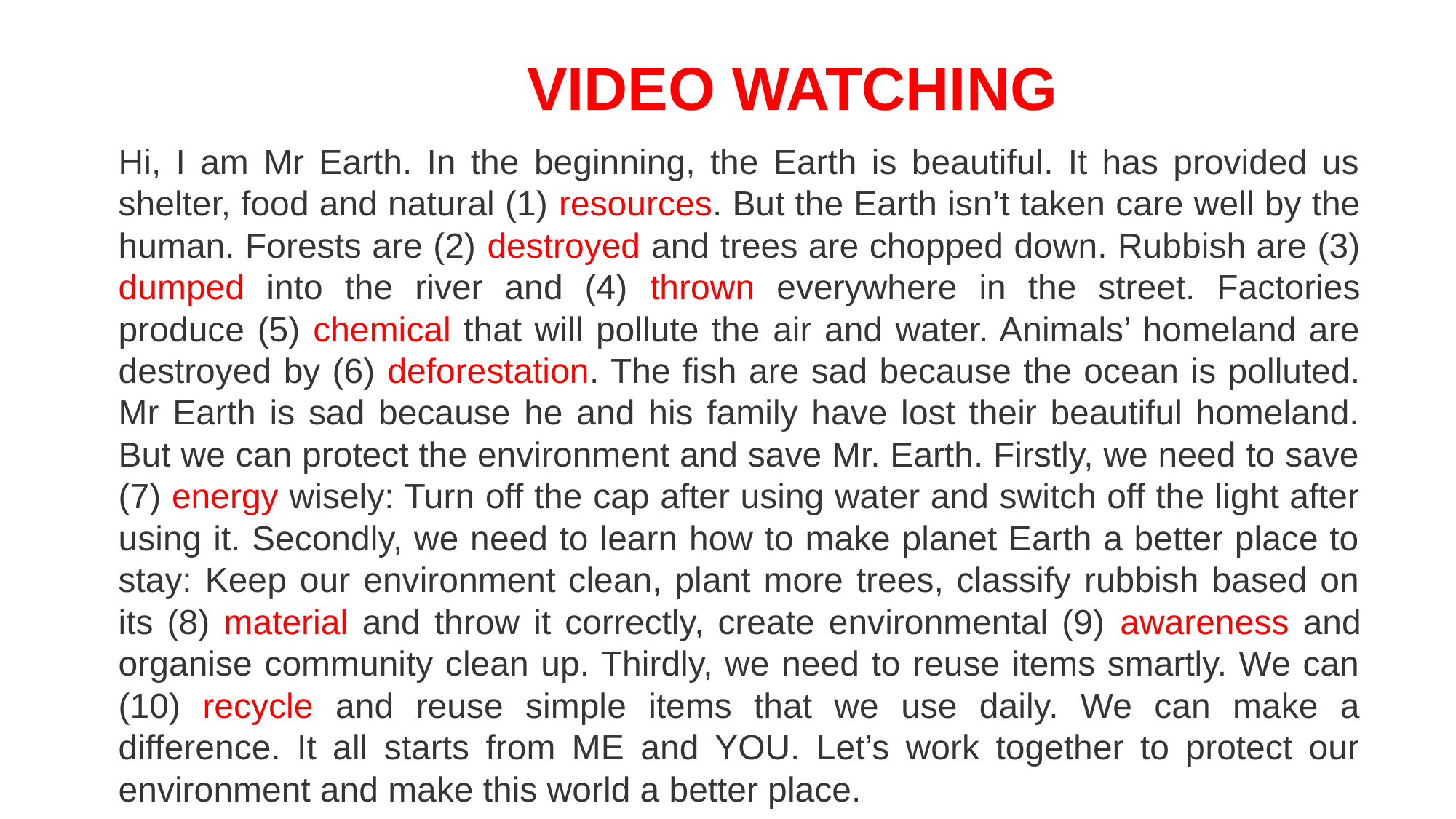

VIDEO WATCHING
Hi, I am Mr Earth. In the beginning, the Earth is beautiful. It has provided us shelter, food and natural (1) resources. But the Earth isn’t taken care well by the human. Forests are (2) destroyed and trees are chopped down. Rubbish are (3) dumped into the river and (4) thrown everywhere in the street. Factories produce (5) chemical that will pollute the air and water. Animals’ homeland are destroyed by (6) deforestation. The fish are sad because the ocean is polluted. Mr Earth is sad because he and his family have lost their beautiful homeland. But we can protect the environment and save Mr. Earth. Firstly, we need to save (7) energy wisely: Turn off the cap after using water and switch off the light after using it. Secondly, we need to learn how to make planet Earth a better place to stay: Keep our environment clean, plant more trees, classify rubbish based on its (8) material and throw it correctly, create environmental (9) awareness and organise community clean up. Thirdly, we need to reuse items smartly. We can (10) recycle and reuse simple items that we use daily. We can make a difference. It all starts from ME and YOU. Let’s work together to protect our environment and make this world a better place.